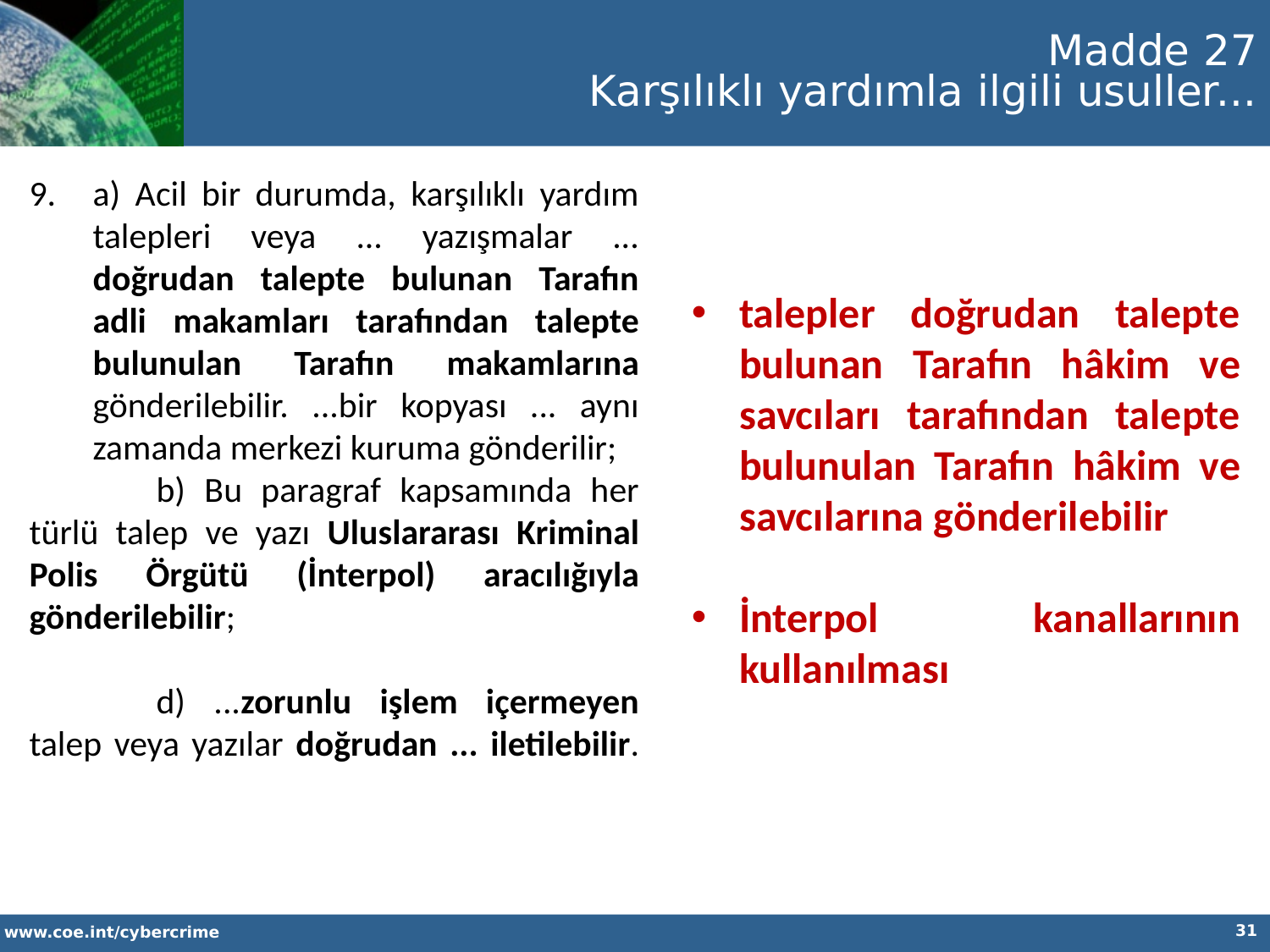

Madde 27
Karşılıklı yardımla ilgili usuller...
a) Acil bir durumda, karşılıklı yardım talepleri veya ... yazışmalar ... doğrudan talepte bulunan Tarafın adli makamları tarafından talepte bulunulan Tarafın makamlarına gönderilebilir. ...bir kopyası ... aynı zamanda merkezi kuruma gönderilir;
	b) Bu paragraf kapsamında her türlü talep ve yazı Uluslararası Kriminal Polis Örgütü (İnterpol) aracılığıyla gönderilebilir;
	d) ...zorunlu işlem içermeyen talep veya yazılar doğrudan ... iletilebilir.
talepler doğrudan talepte bulunan Tarafın hâkim ve savcıları tarafından talepte bulunulan Tarafın hâkim ve savcılarına gönderilebilir

İnterpol kanallarının kullanılması
31